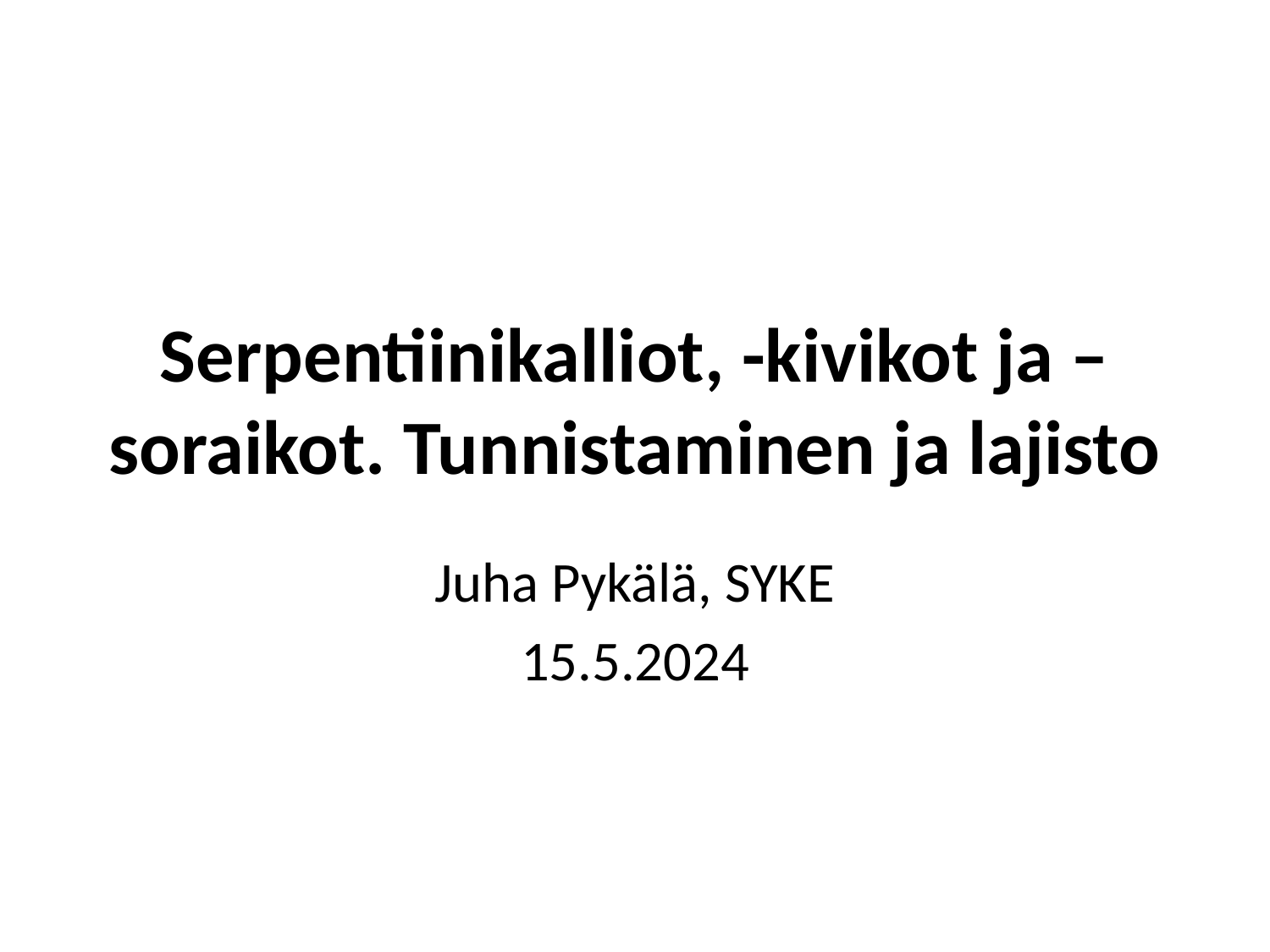

# Serpentiinikalliot, -kivikot ja –soraikot. Tunnistaminen ja lajisto
Juha Pykälä, SYKE
15.5.2024